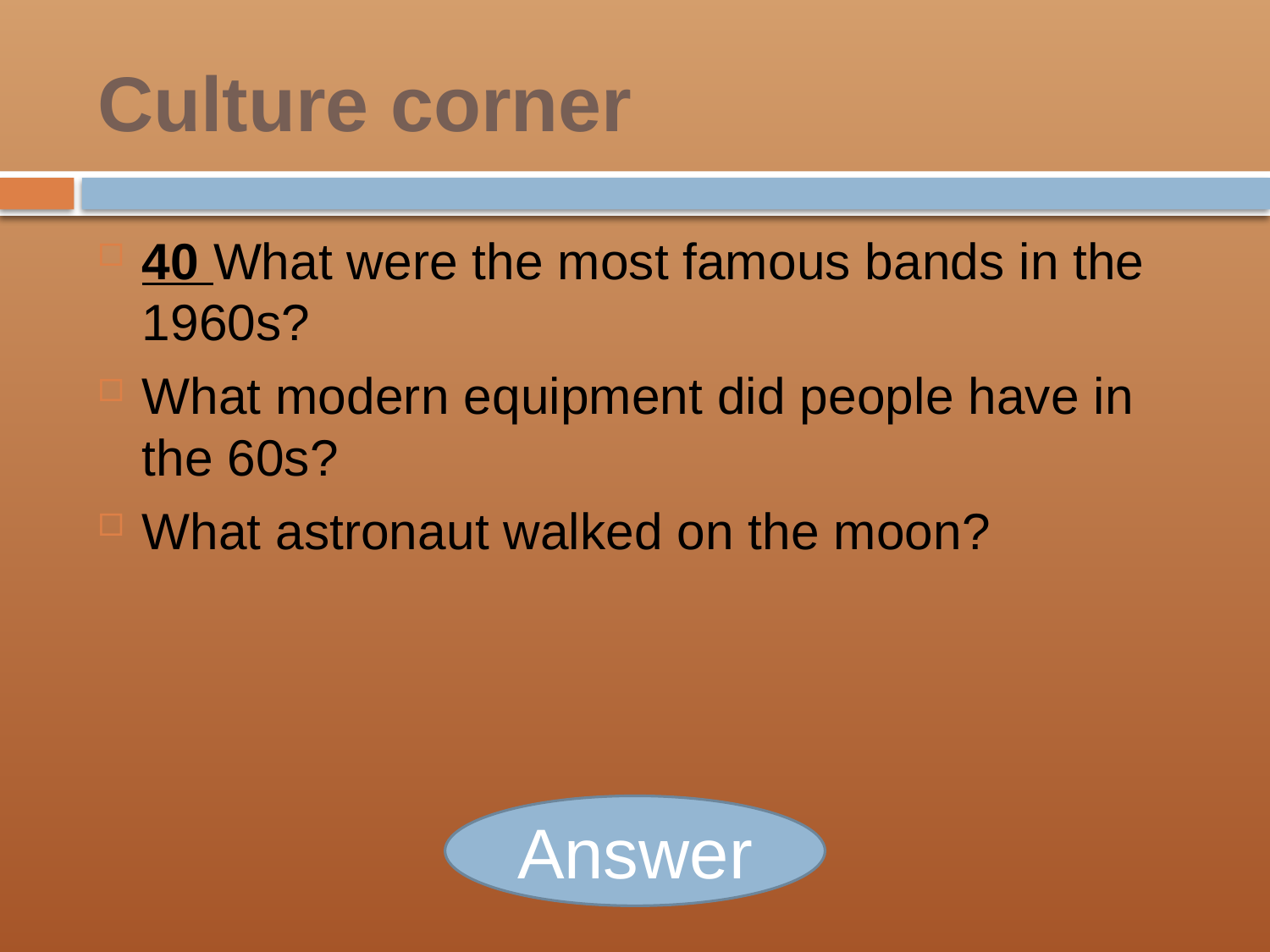

# Culture corner
40 What were the most famous bands in the 1960s?
What modern equipment did people have in the 60s?
What astronaut walked on the moon?

Answer